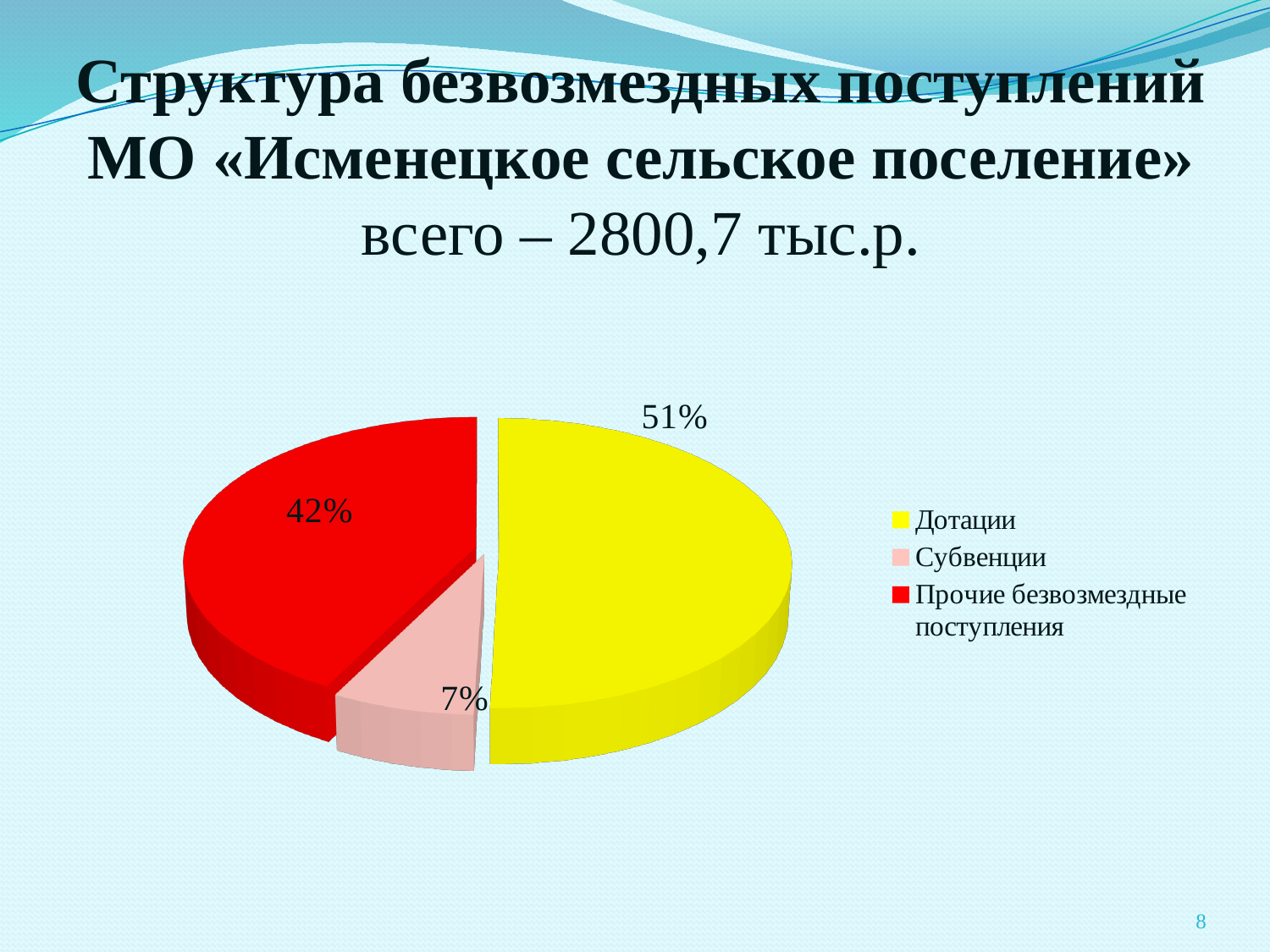

# Структура безвозмездных поступлений МО «Исменецкое сельское поселение» всего – 2800,7 тыс.р.

[unsupported chart]

8